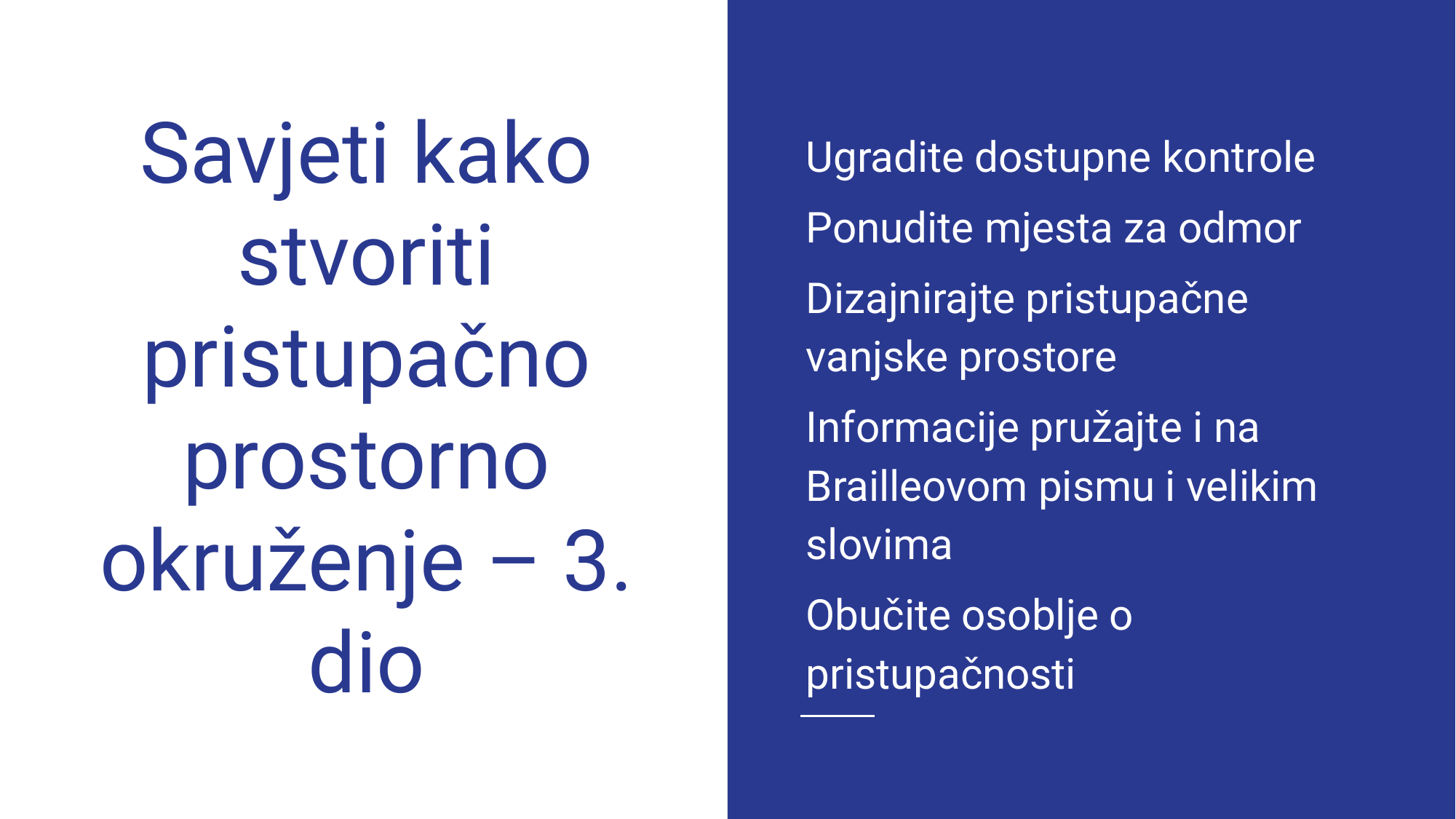

Ugradite dostupne kontrole
Ponudite mjesta za odmor
Dizajnirajte pristupačne vanjske prostore
Informacije pružajte i na Brailleovom pismu i velikim slovima
Obučite osoblje o pristupačnosti
# Savjeti kako stvoriti pristupačno prostorno okruženje – 3. dio